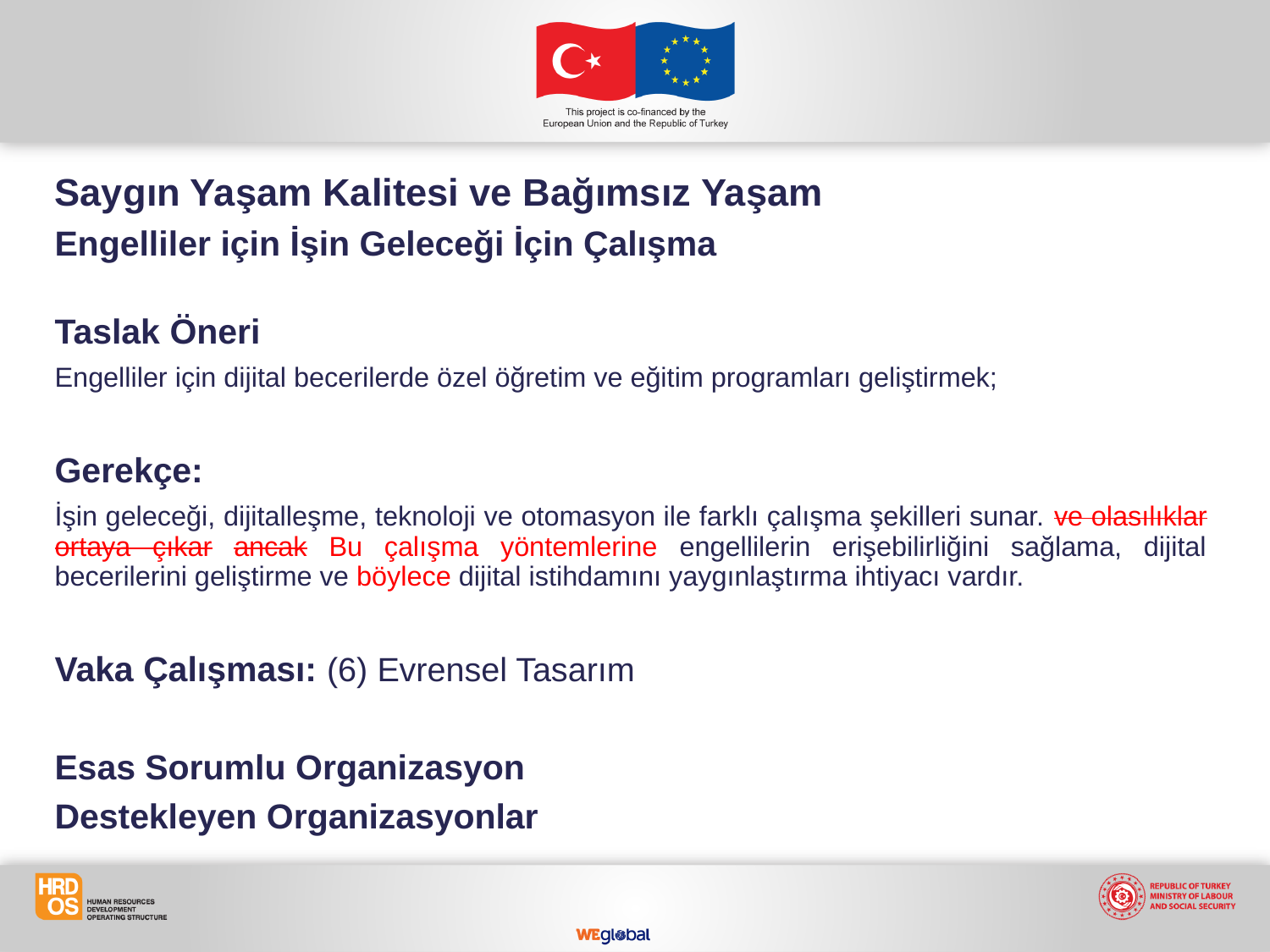

Saygın Yaşam Kalitesi ve Bağımsız Yaşam
Engelliler için İşin Geleceği İçin Çalışma

Taslak Öneri
Engelliler için dijital becerilerde özel öğretim ve eğitim programları geliştirmek;

Gerekçe:
İşin geleceği, dijitalleşme, teknoloji ve otomasyon ile farklı çalışma şekilleri sunar. ve olasılıklar ortaya çıkar ancak Bu çalışma yöntemlerine engellilerin erişebilirliğini sağlama, dijital becerilerini geliştirme ve böylece dijital istihdamını yaygınlaştırma ihtiyacı vardır.

Vaka Çalışması: (6) Evrensel Tasarım

Esas Sorumlu Organizasyon
Destekleyen Organizasyonlar